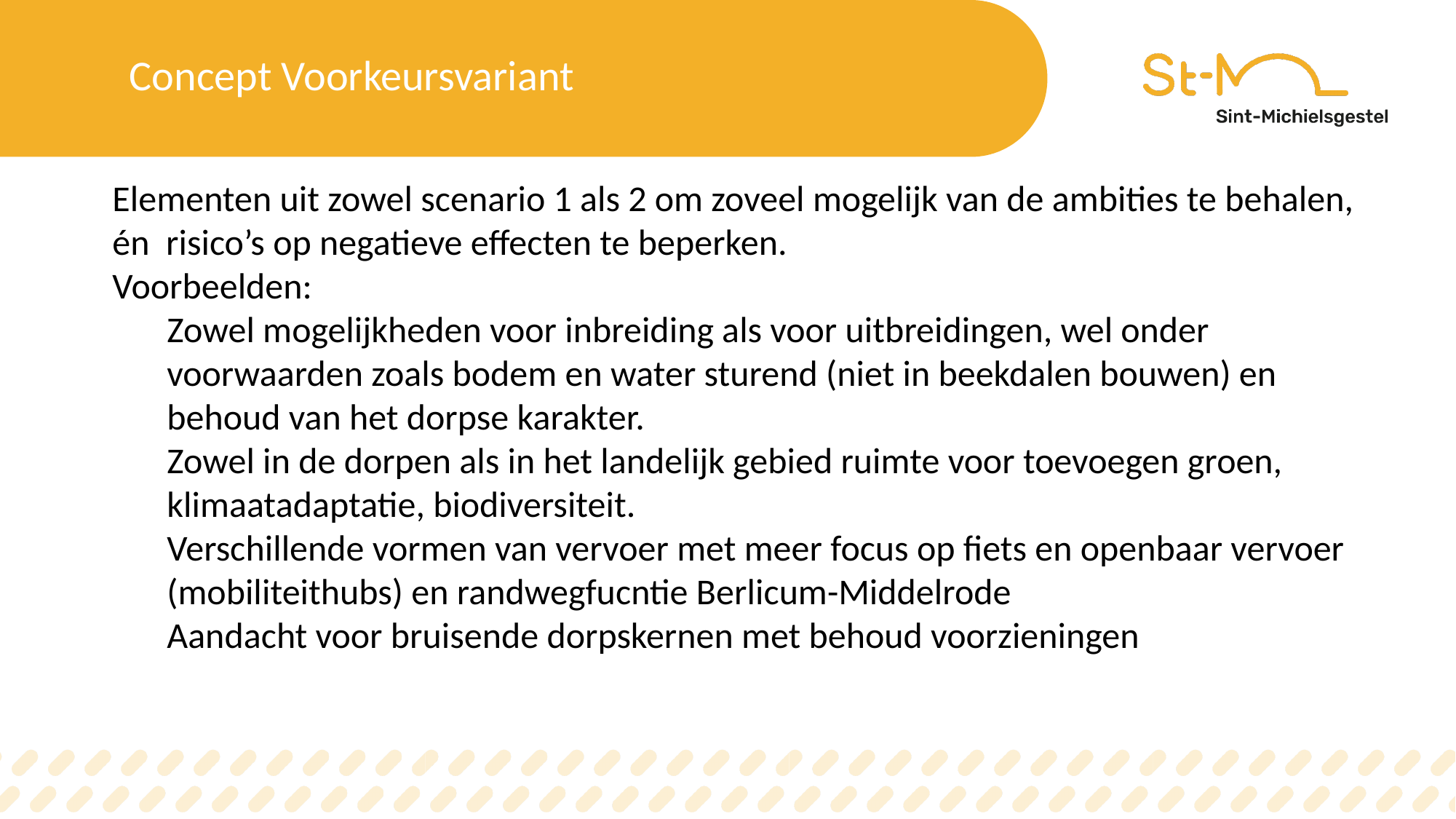

Concept Voorkeursvariant
Elementen uit zowel scenario 1 als 2 om zoveel mogelijk van de ambities te behalen, én  risico’s op negatieve effecten te beperken.
Voorbeelden:
Zowel mogelijkheden voor inbreiding als voor uitbreidingen, wel onder voorwaarden zoals bodem en water sturend (niet in beekdalen bouwen) en behoud van het dorpse karakter.
Zowel in de dorpen als in het landelijk gebied ruimte voor toevoegen groen, klimaatadaptatie, biodiversiteit.
Verschillende vormen van vervoer met meer focus op fiets en openbaar vervoer (mobiliteithubs) en randwegfucntie Berlicum-Middelrode
Aandacht voor bruisende dorpskernen met behoud voorzieningen